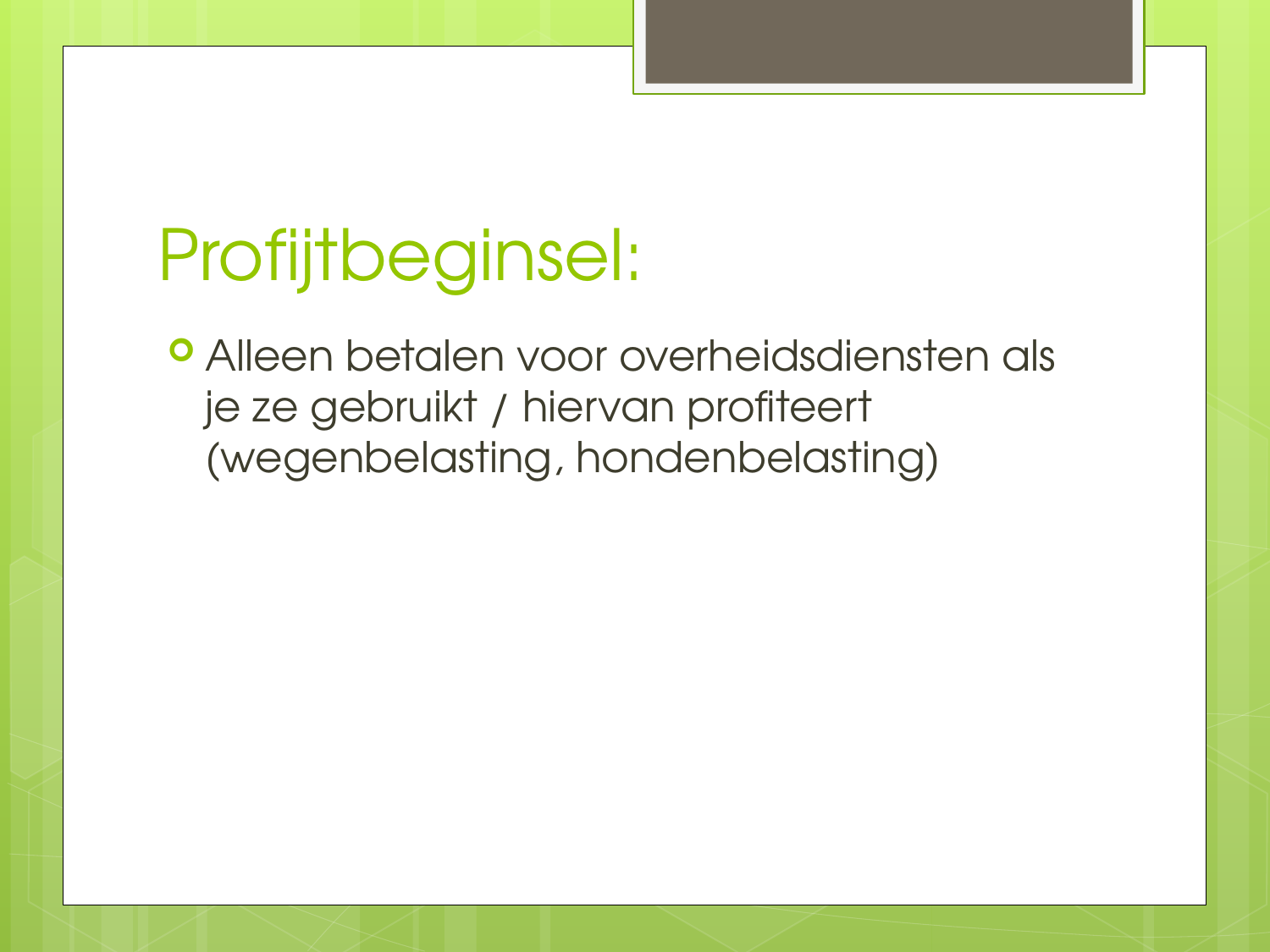

# Profijtbeginsel:
Alleen betalen voor overheidsdiensten als je ze gebruikt / hiervan profiteert (wegenbelasting, hondenbelasting)